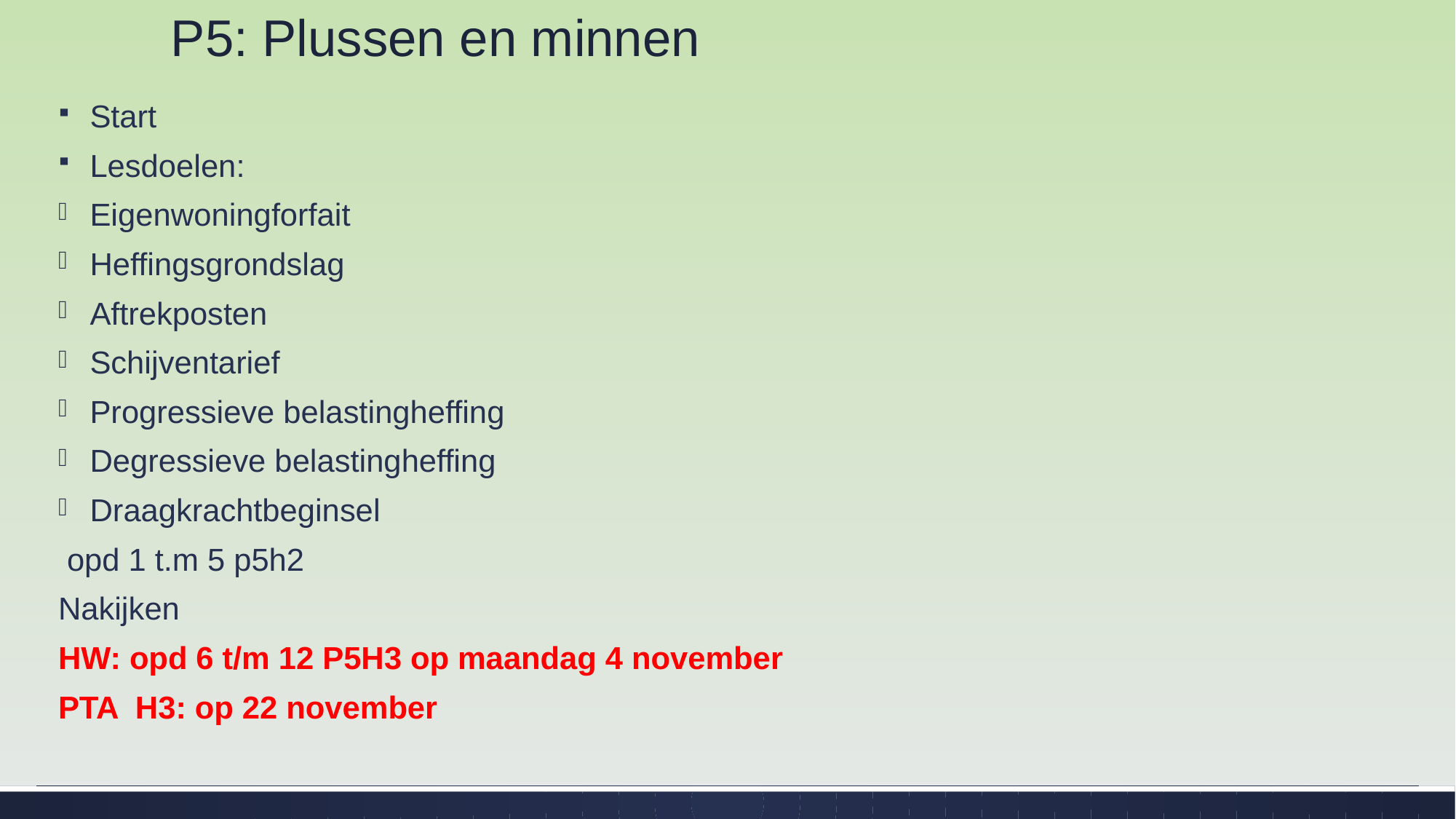

# P5: Plussen en minnen
Start
Lesdoelen:
Eigenwoningforfait
Heffingsgrondslag
Aftrekposten
Schijventarief
Progressieve belastingheffing
Degressieve belastingheffing
Draagkrachtbeginsel
 opd 1 t.m 5 p5h2
Nakijken
HW: opd 6 t/m 12 P5H3 op maandag 4 november
PTA  H3: op 22 november